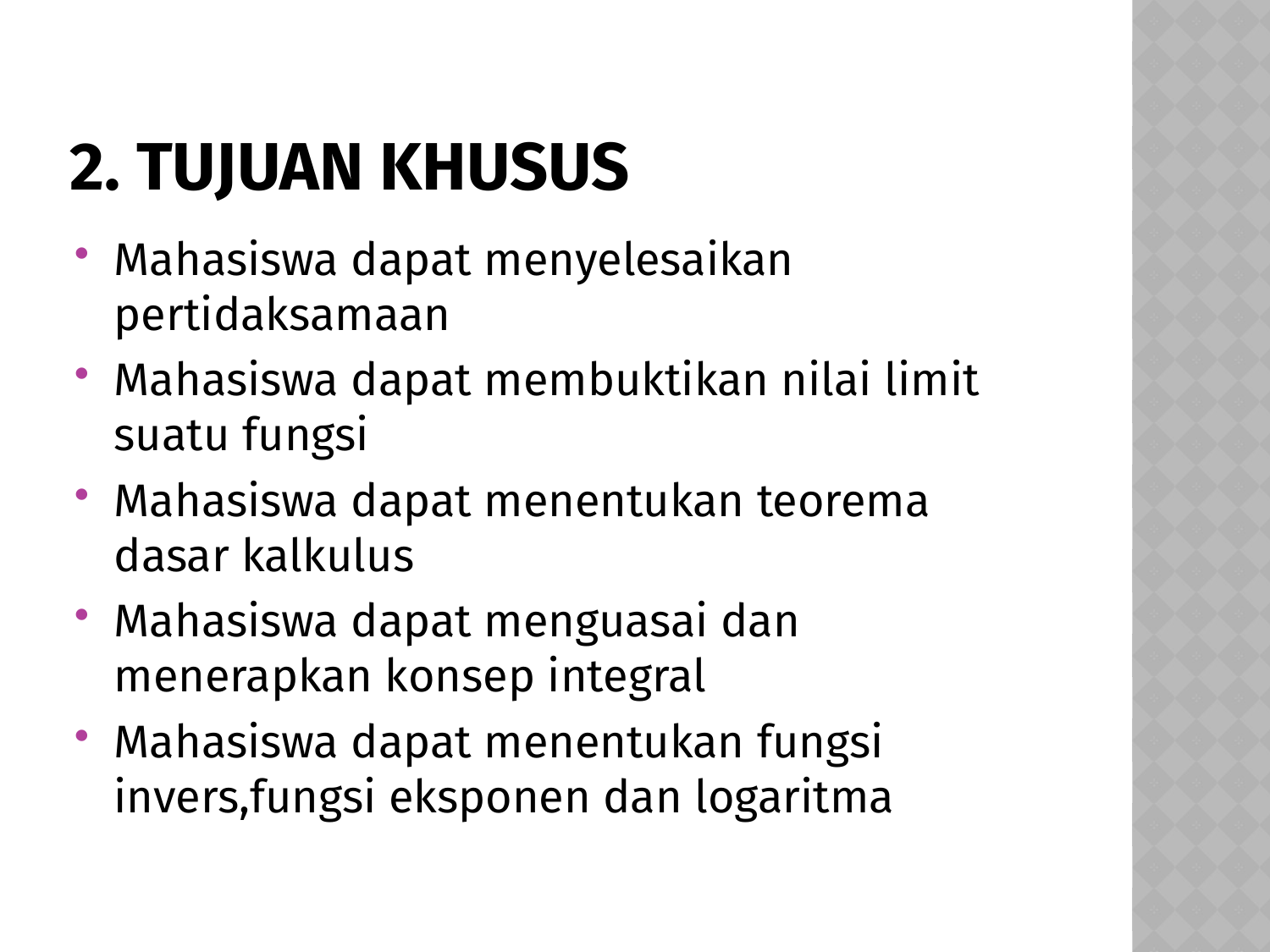

# 2. Tujuan khusus
Mahasiswa dapat menyelesaikan pertidaksamaan
Mahasiswa dapat membuktikan nilai limit suatu fungsi
Mahasiswa dapat menentukan teorema dasar kalkulus
Mahasiswa dapat menguasai dan menerapkan konsep integral
Mahasiswa dapat menentukan fungsi invers,fungsi eksponen dan logaritma